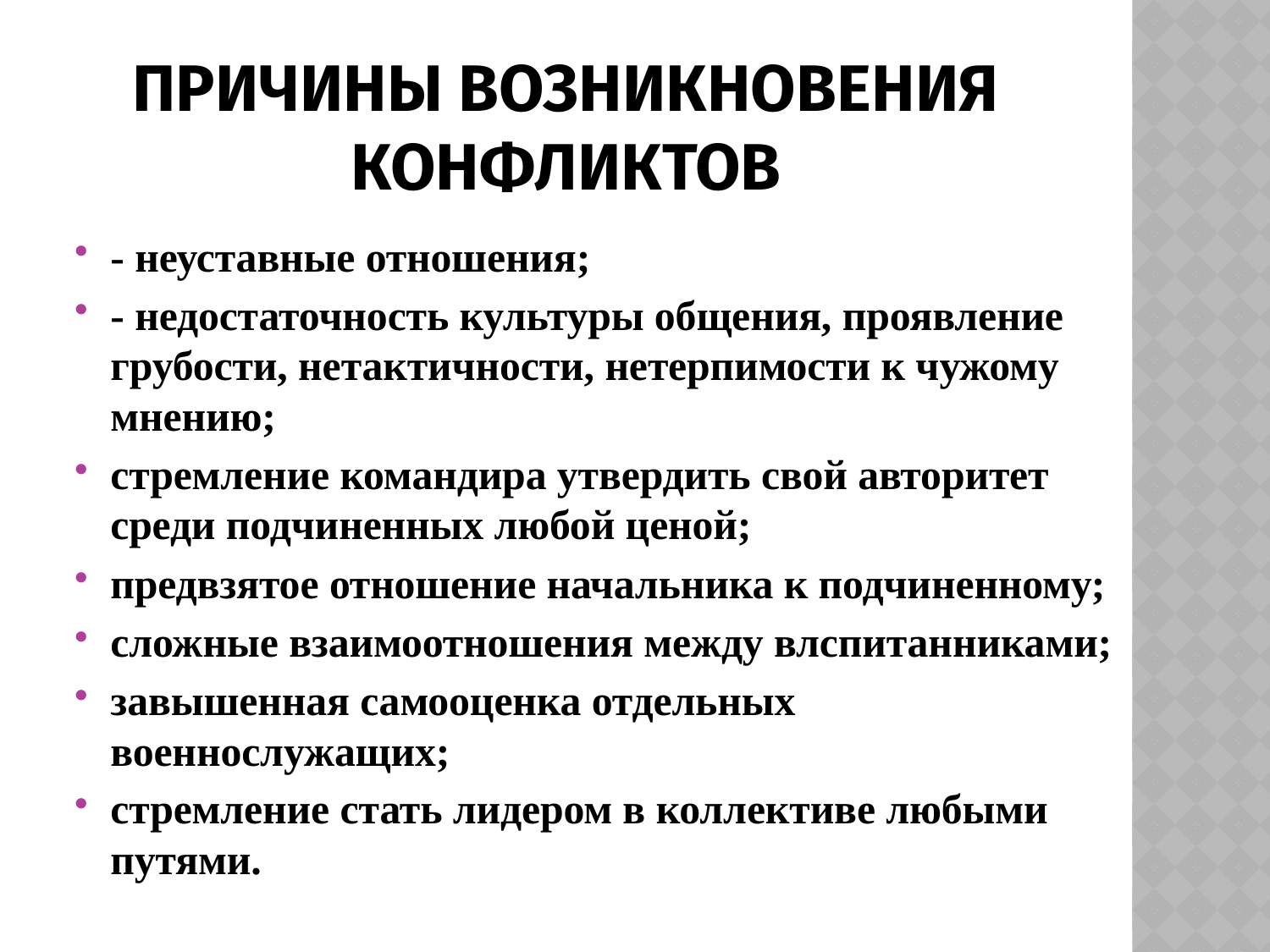

# Причины возникновения конфликтов
- неуставные отношения;
- недостаточность культуры общения, проявление грубости, нетактичности, нетерпимости к чужому мнению;
стремление командира утвердить свой авторитет среди подчиненных любой ценой;
предвзятое отношение начальника к подчиненному;
сложные взаимоотношения между влспитанниками;
завышенная самооценка отдельных военнослужащих;
стремление стать лидером в коллективе любыми путями.